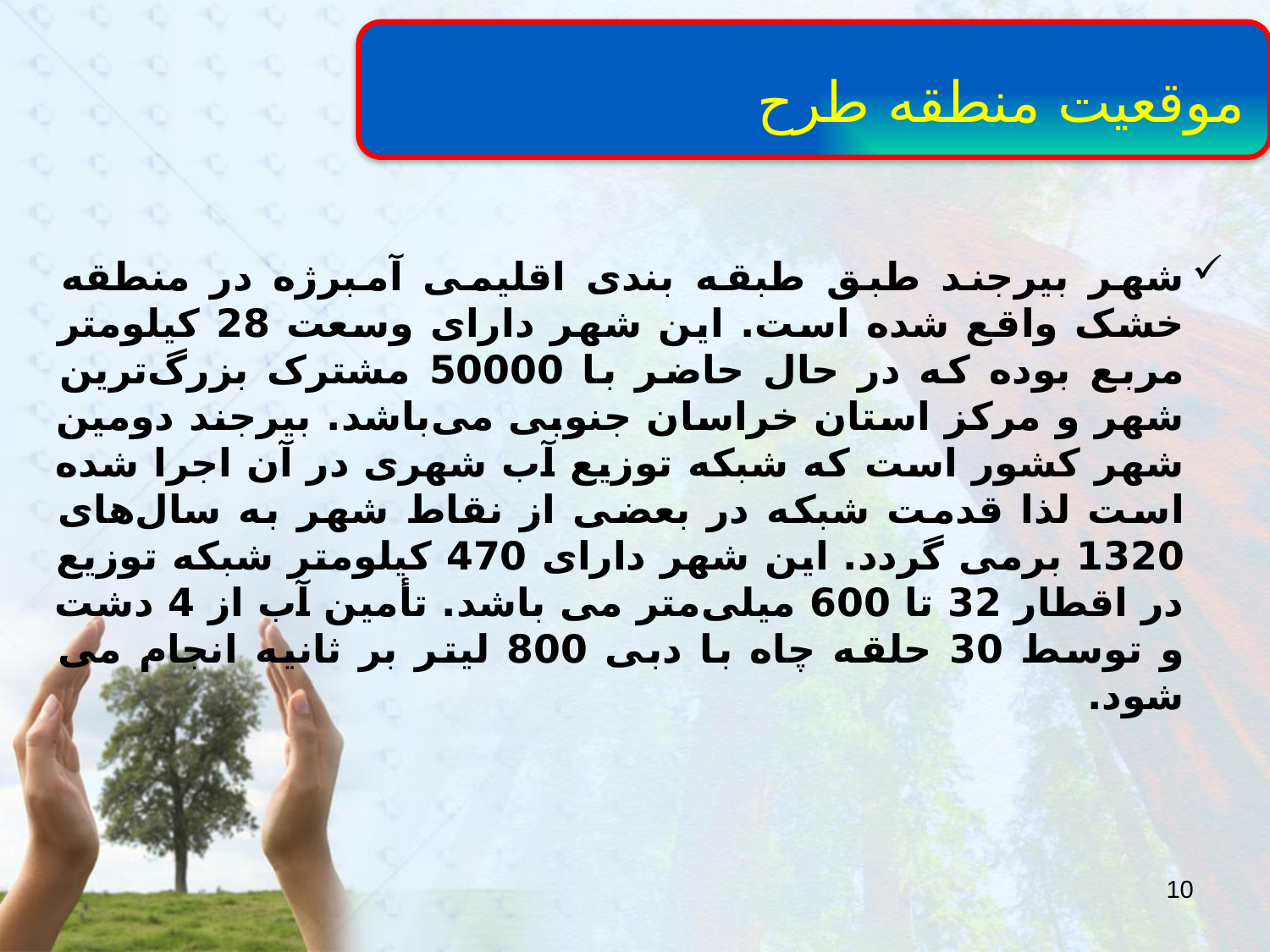

موقعیت منطقه طرح

شهر بیرجند طبق طبقه بندی اقلیمی آمبرژه در منطقه خشک واقع شده است. این شهر دارای وسعت 28 کیلومتر مربع بوده که در حال حاضر با 50000 مشترک بزرگ‌ترین شهر و مرکز استان خراسان جنوبی می‌باشد. بیرجند دومین شهر کشور است که شبکه توزیع آب شهری در آن اجرا شده است لذا قدمت شبکه در بعضی از نقاط شهر به سال‌های 1320 برمی گردد. این شهر دارای 470 کیلومتر شبکه توزیع در اقطار 32 تا 600 میلی‌متر می باشد. تأمین آب از 4 دشت و توسط 30 حلقه چاه با دبی 800 لیتر بر ثانیه انجام می شود.
10